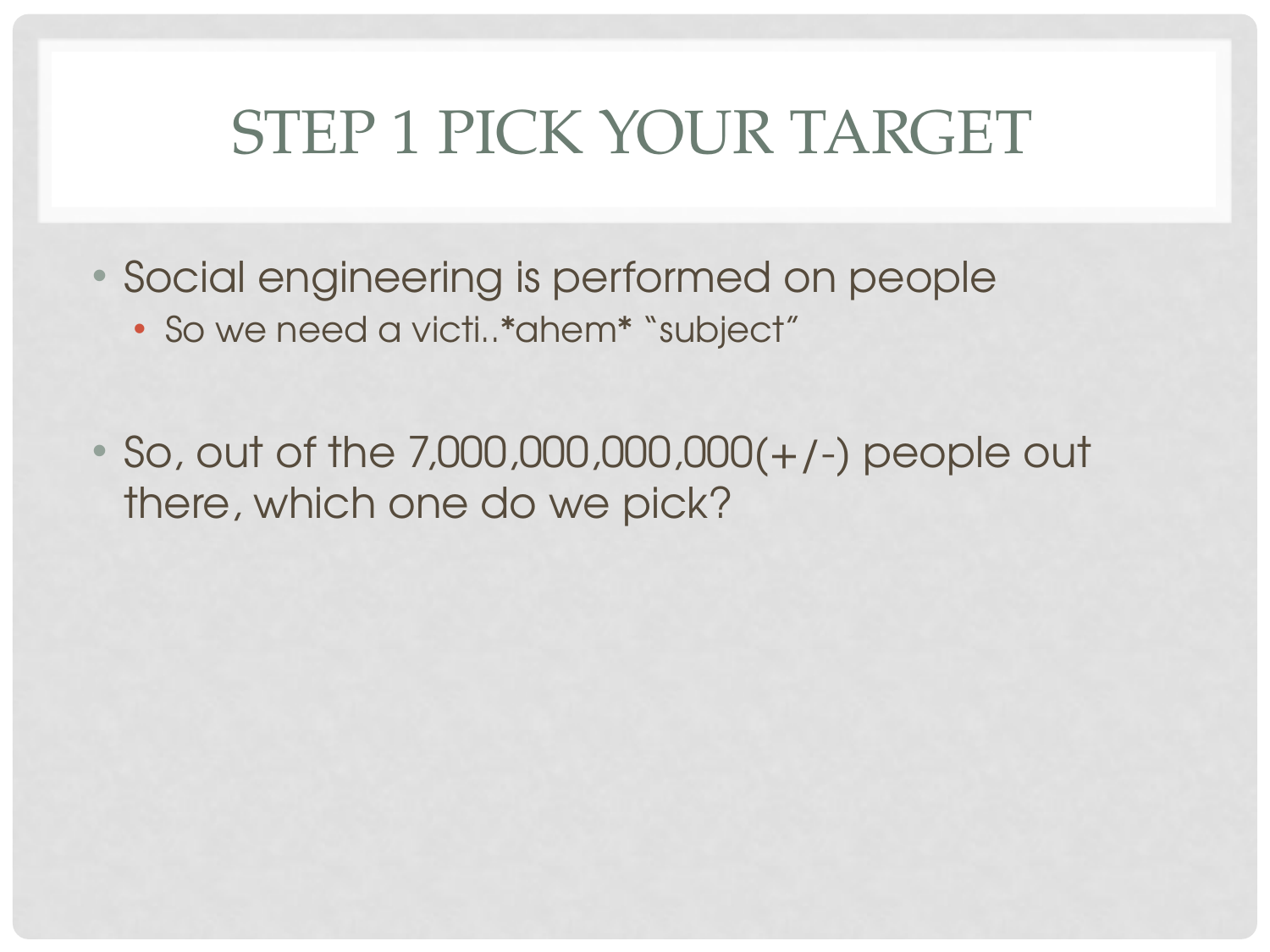

# Step 1 pick your target
Social engineering is performed on people
So we need a victi..*ahem* “subject”

So, out of the 7,000,000,000,000(+/-) people out there, which one do we pick?